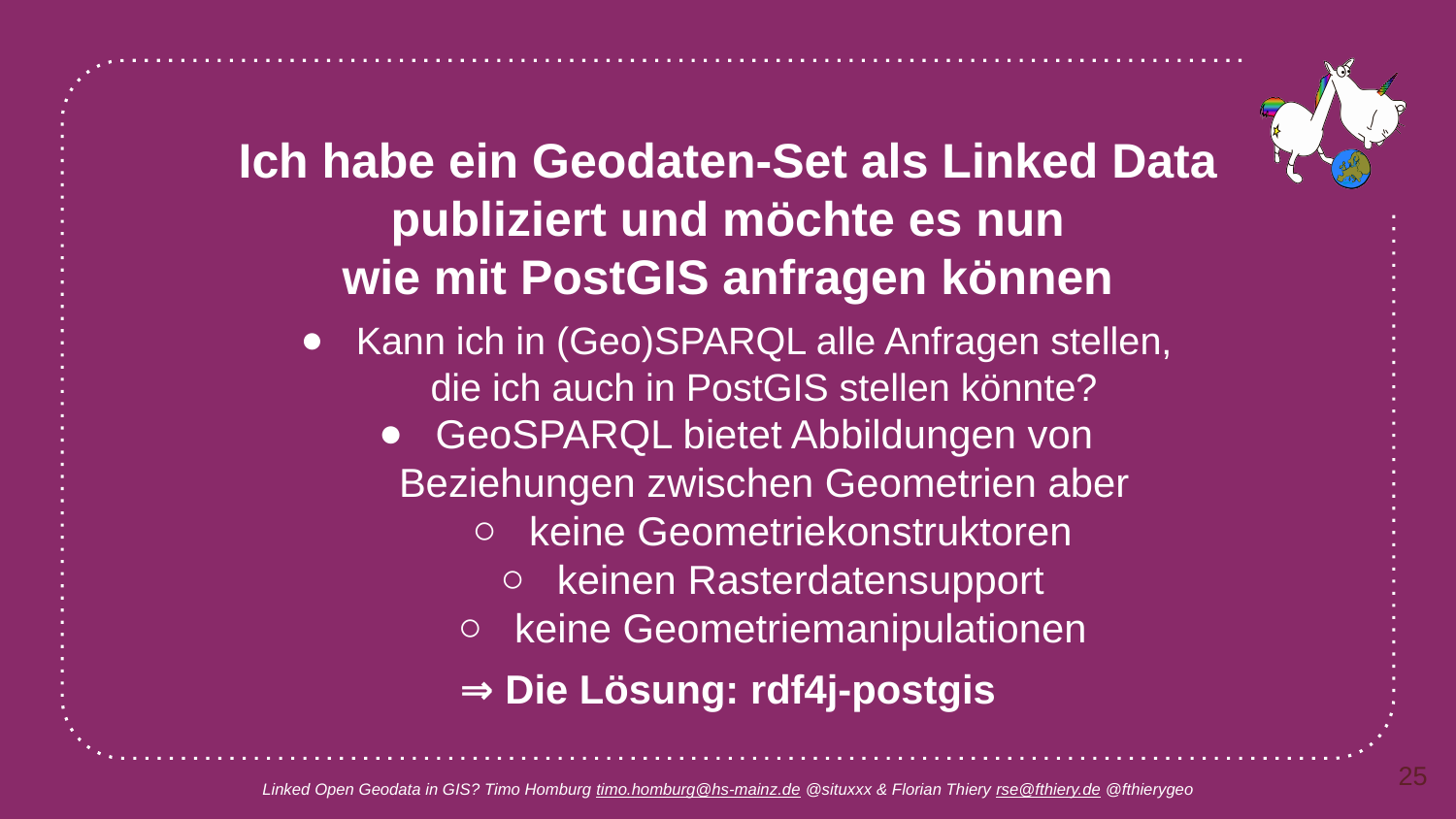

Ich habe ein Geodaten-Set als Linked Data
publiziert und möchte es nun
wie mit PostGIS anfragen können
Kann ich in (Geo)SPARQL alle Anfragen stellen,
die ich auch in PostGIS stellen könnte?
GeoSPARQL bietet Abbildungen von
Beziehungen zwischen Geometrien aber
keine Geometriekonstruktoren
keinen Rasterdatensupport
keine Geometriemanipulationen
⇒ Die Lösung: rdf4j-postgis
25